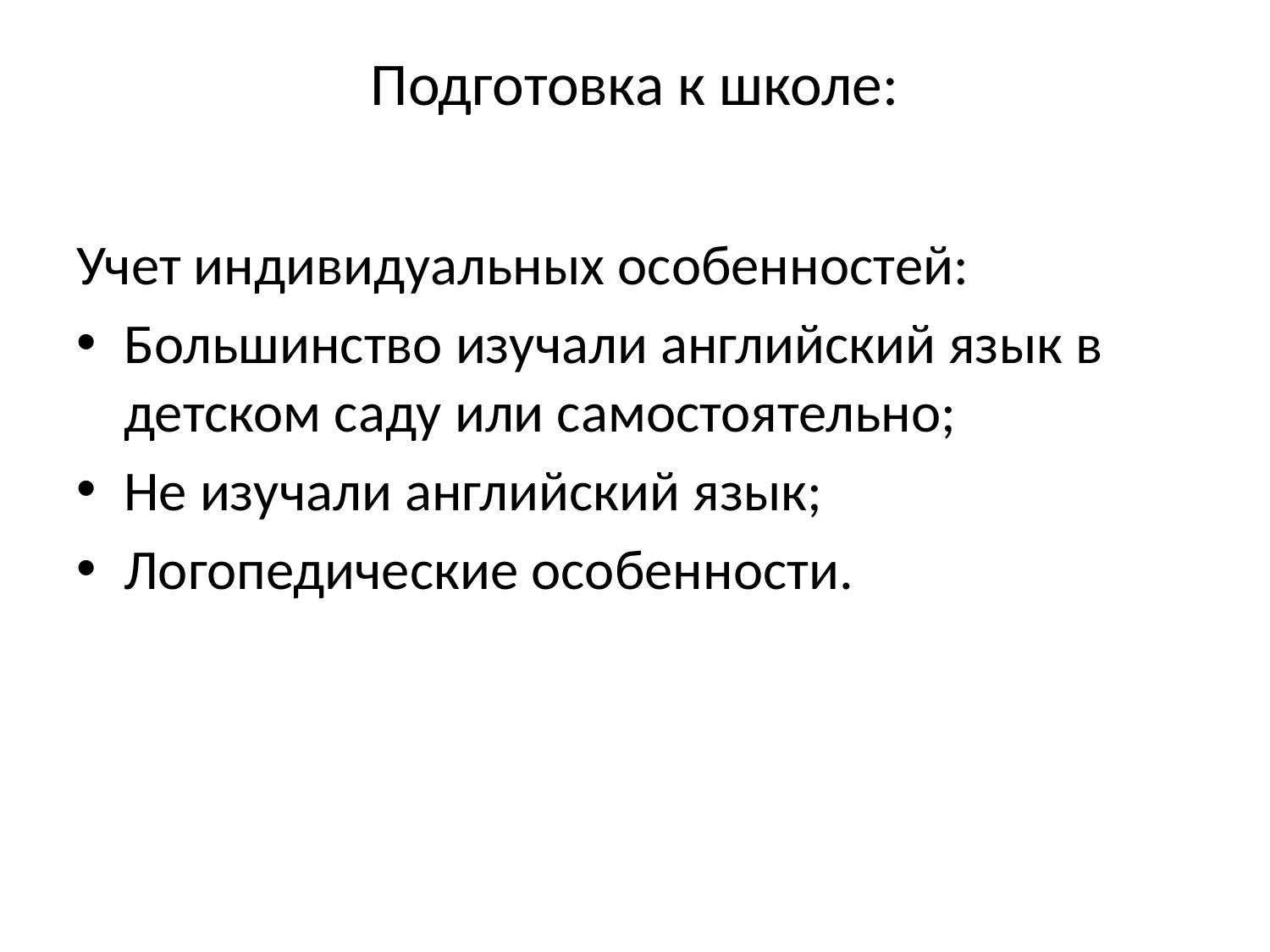

# Подготовка к школе:
Учет индивидуальных особенностей:
Большинство изучали английский язык в детском саду или самостоятельно;
Не изучали английский язык;
Логопедические особенности.